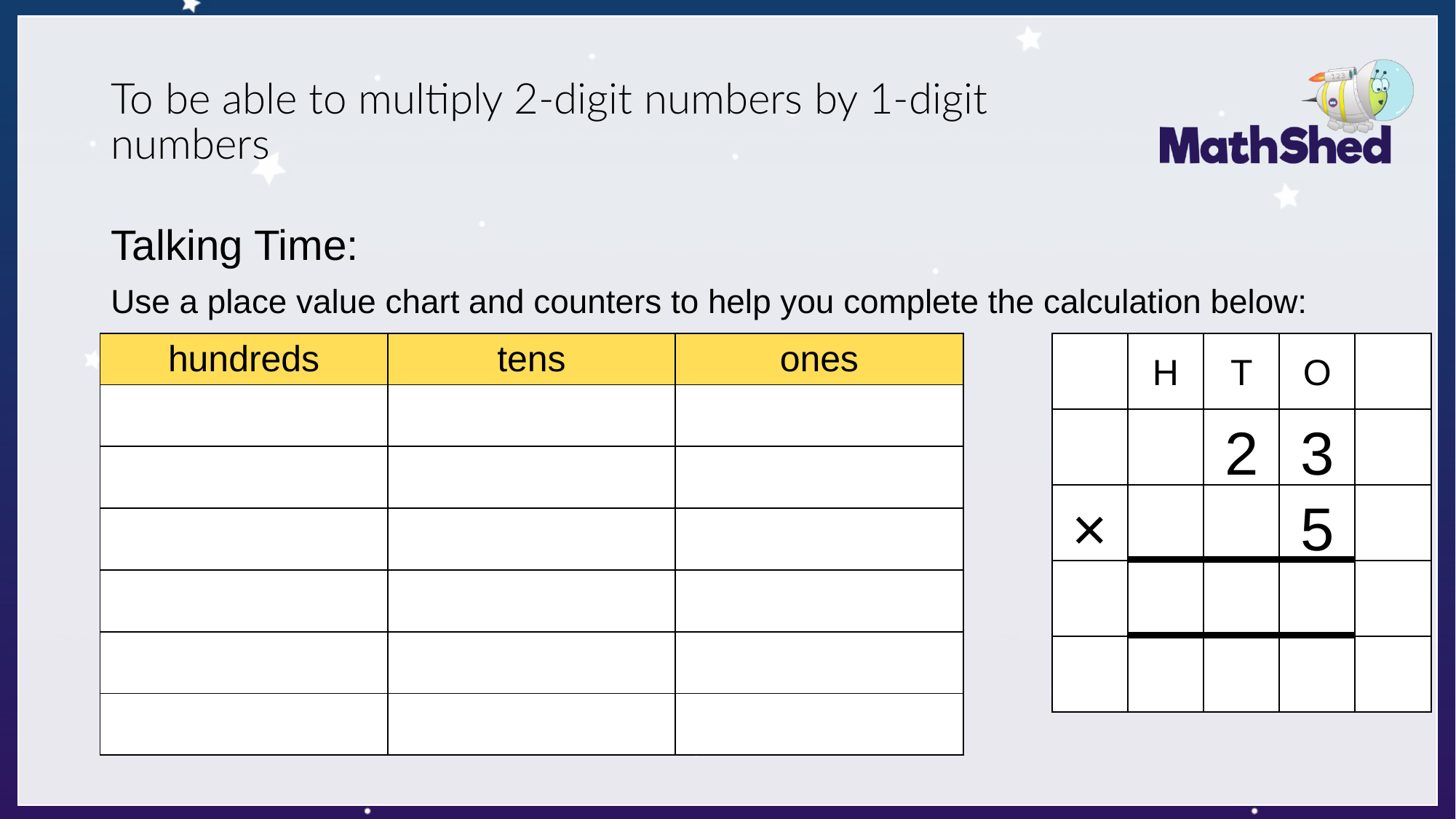

# To be able to multiply 2-digit numbers by 1-digit numbers
Talking Time:
Use a place value chart and counters to help you complete the calculation below:

| hundreds | tens | ones |
| --- | --- | --- |
|  |  |  |
|  |  |  |
|  |  |  |
|  |  |  |
|  |  |  |
|  |  |  |

H
T
O

2
3

×

5